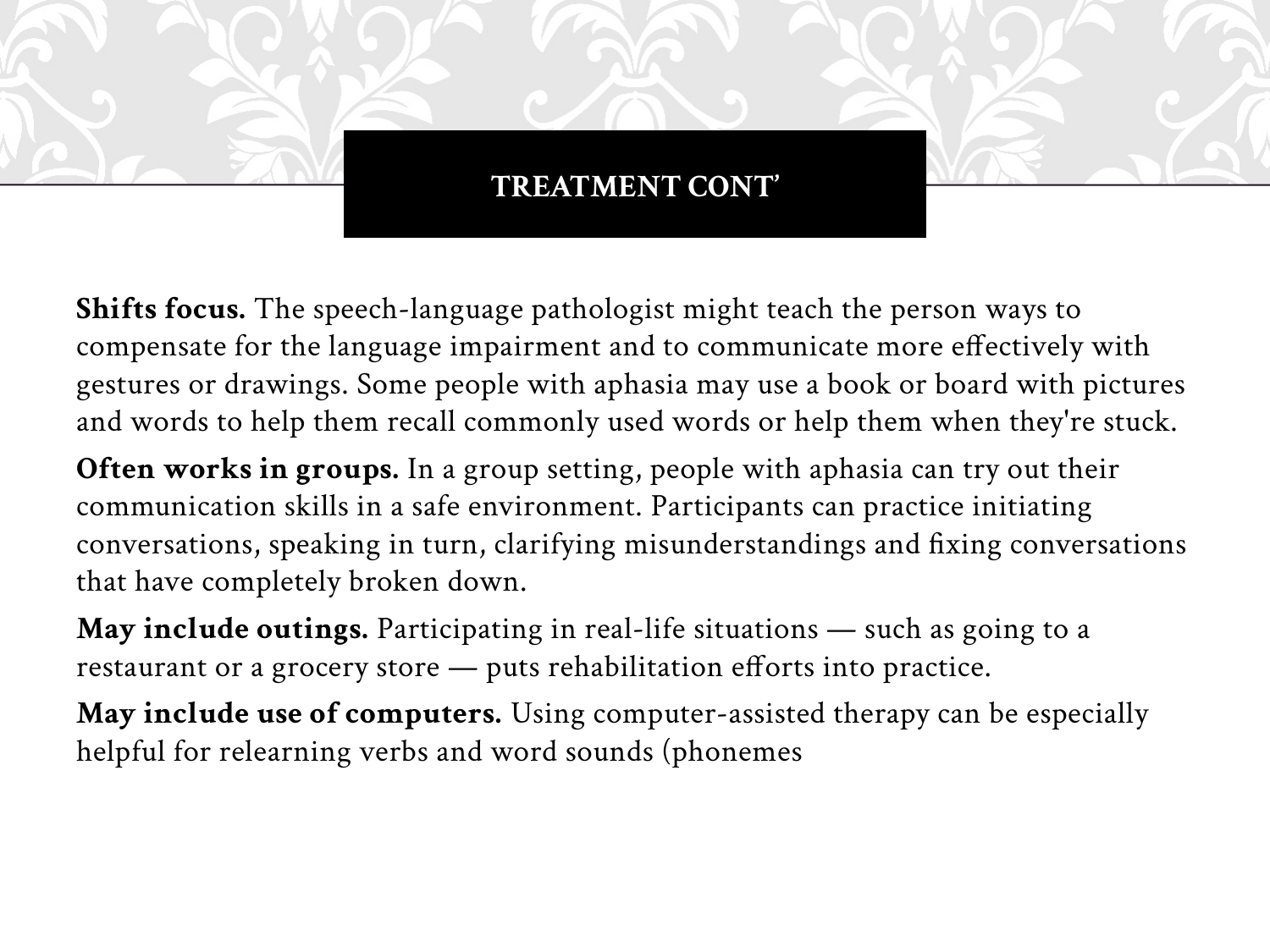

# Treatment cont’
Shifts focus. The speech-language pathologist might teach the person ways to compensate for the language impairment and to communicate more effectively with gestures or drawings. Some people with aphasia may use a book or board with pictures and words to help them recall commonly used words or help them when they're stuck.
Often works in groups. In a group setting, people with aphasia can try out their communication skills in a safe environment. Participants can practice initiating conversations, speaking in turn, clarifying misunderstandings and fixing conversations that have completely broken down.
May include outings. Participating in real-life situations — such as going to a restaurant or a grocery store — puts rehabilitation efforts into practice.
May include use of computers. Using computer-assisted therapy can be especially helpful for relearning verbs and word sounds (phonemes